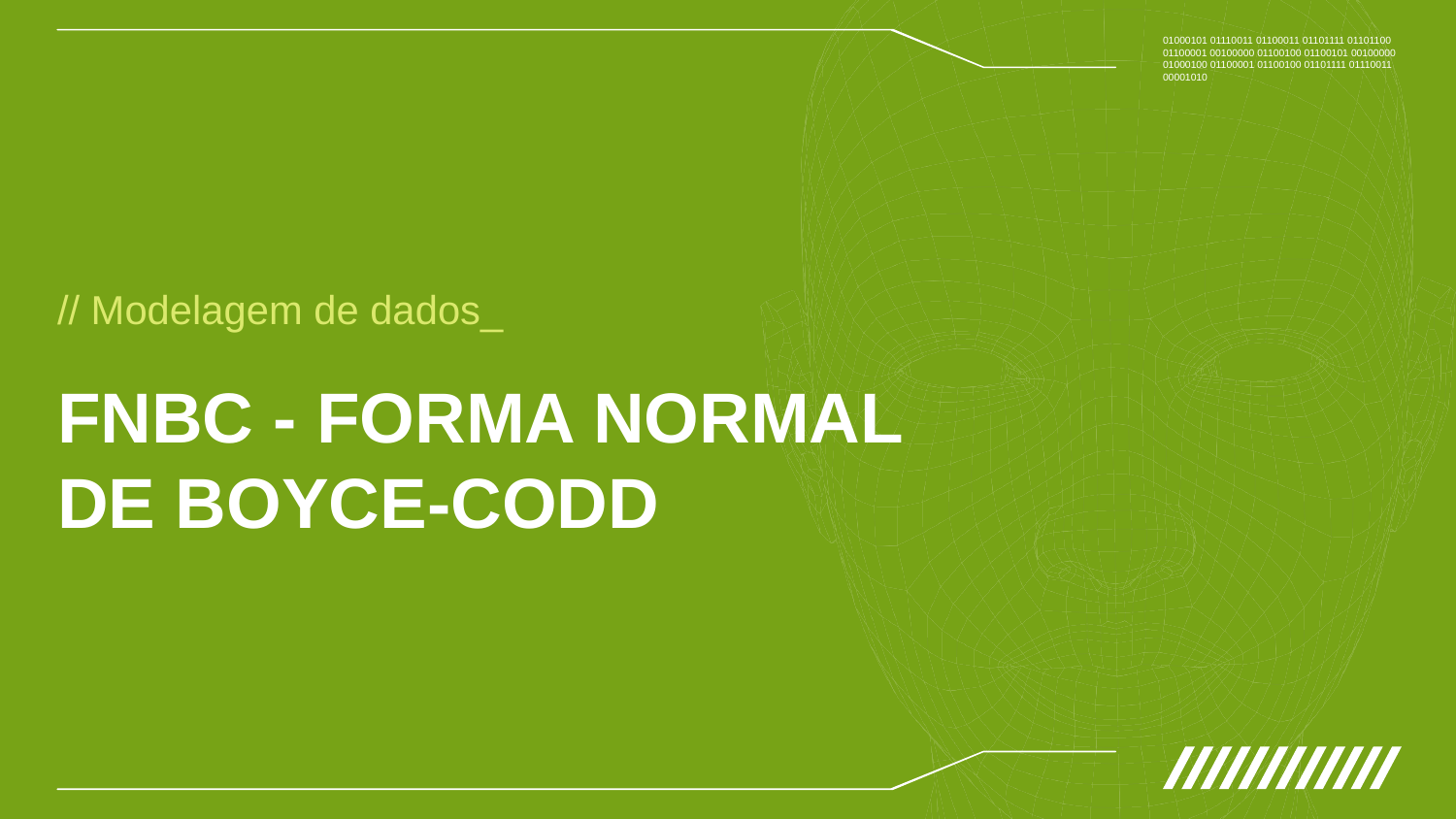

// Modelagem de dados_
# FNBC - FORMA NORMAL DE BOYCE-CODD